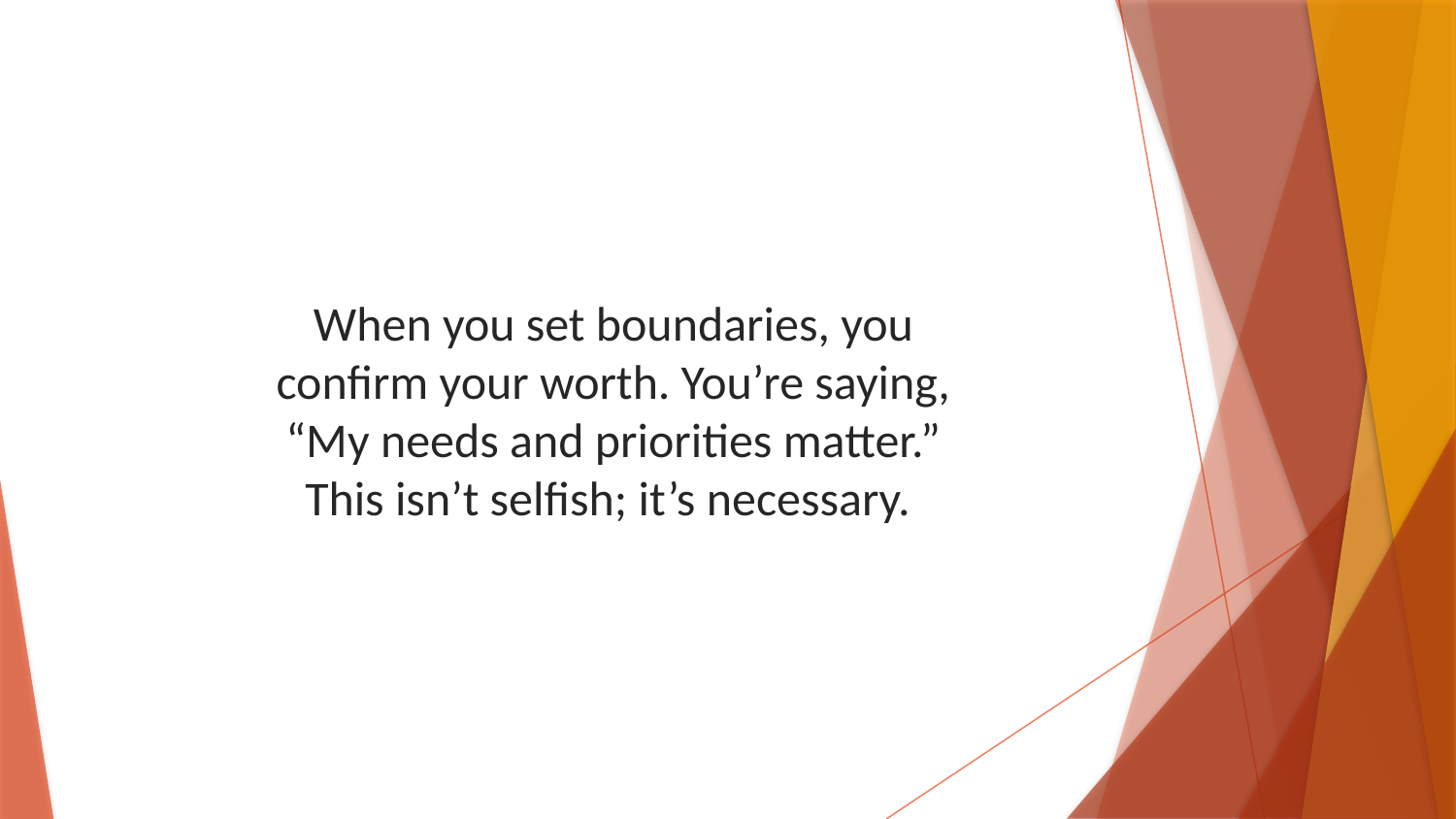

When you set boundaries, you confirm your worth. You’re saying, “My needs and priorities matter.” This isn’t selfish; it’s necessary.